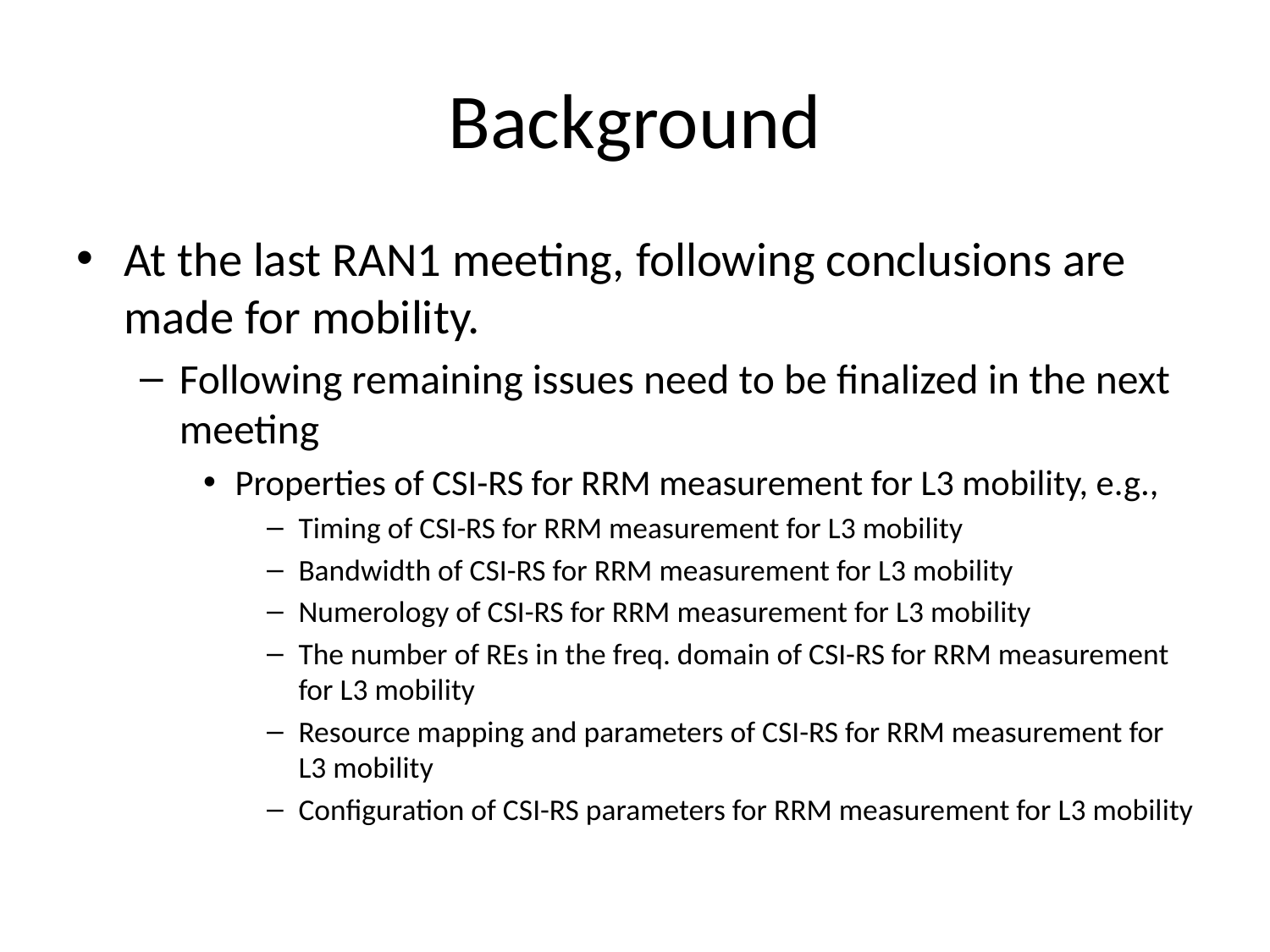

# Background
At the last RAN1 meeting, following conclusions are made for mobility.
Following remaining issues need to be finalized in the next meeting
Properties of CSI-RS for RRM measurement for L3 mobility, e.g.,
Timing of CSI-RS for RRM measurement for L3 mobility
Bandwidth of CSI-RS for RRM measurement for L3 mobility
Numerology of CSI-RS for RRM measurement for L3 mobility
The number of REs in the freq. domain of CSI-RS for RRM measurement for L3 mobility
Resource mapping and parameters of CSI-RS for RRM measurement for L3 mobility
Configuration of CSI-RS parameters for RRM measurement for L3 mobility